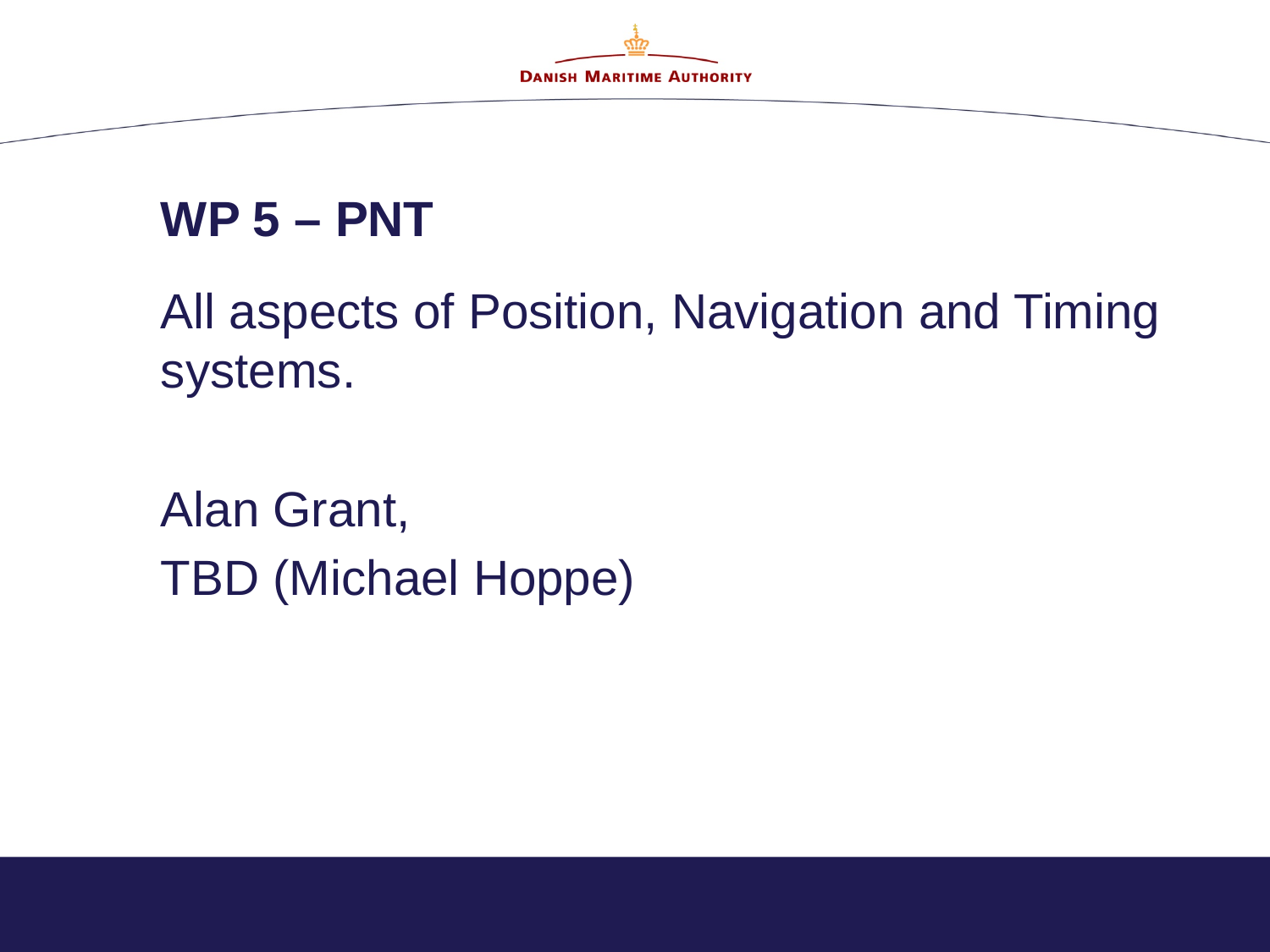

# WP 5 – PNT
All aspects of Position, Navigation and Timing systems.

Alan Grant,
TBD (Michael Hoppe)